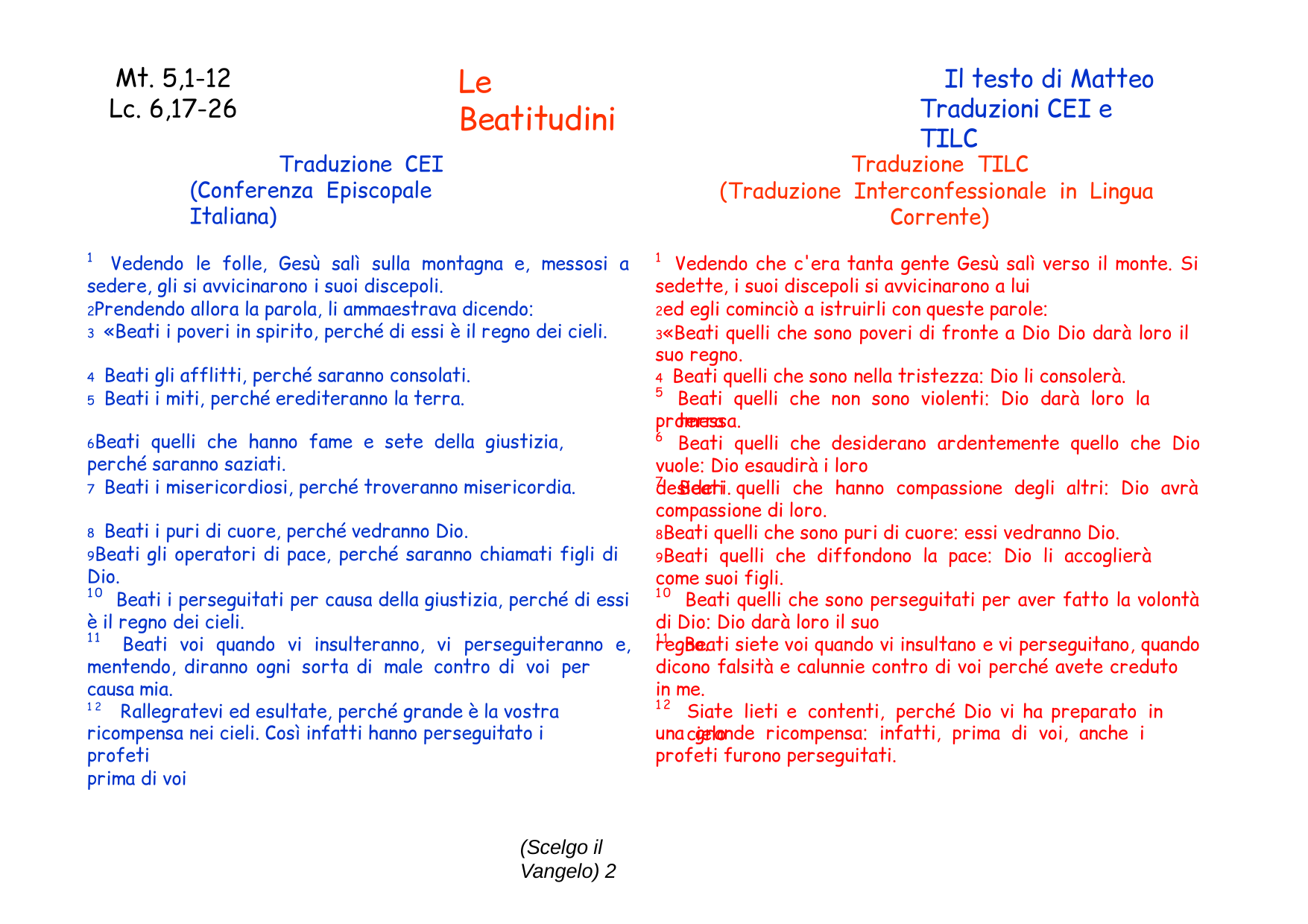

Mt. 5,1-12
Lc. 6,17-26
Le  Beatitudini
Il testo di Matteo Traduzioni CEI e TILC
Traduzione  TILC
(Traduzione  Interconfessionale  in  Lingua  Corrente)
Traduzione  CEI (Conferenza  Episcopale  Italiana)
1
1
Vedendo  le  folle,  Gesù  salì  sulla  montagna  e,  messosi  a
Vedendo che c'era tanta gente Gesù salì verso il monte. Si
sedere, gli si avvicinarono i suoi discepoli.
Prendendo allora la parola, li ammaestrava dicendo:
«Beati i poveri in spirito, perché di essi è il regno dei cieli.

Beati gli afflitti, perché saranno consolati.
Beati i miti, perché erediteranno la terra.

Beati  quelli  che  hanno  fame  e  sete  della  giustizia,  perché saranno saziati.
Beati i misericordiosi, perché troveranno misericordia.

Beati i puri di cuore, perché vedranno Dio.
Beati gli operatori di pace, perché saranno chiamati figli di Dio.
sedette, i suoi discepoli si avvicinarono a lui
ed egli cominciò a istruirli con queste parole:
«Beati quelli che sono poveri di fronte a Dio Dio darà loro il suo regno.
Beati quelli che sono nella tristezza: Dio li consolerà.
5
Beati  quelli  che  non  sono  violenti:  Dio  darà  loro  la  terra
promessa.
6
Beati  quelli  che  desiderano  ardentemente  quello  che  Dio
vuole: Dio esaudirà i loro desideri.
7
Beati  quelli  che  hanno  compassione  degli  altri:  Dio  avrà
compassione di loro.
Beati quelli che sono puri di cuore: essi vedranno Dio.
Beati  quelli  che  diffondono  la  pace:  Dio  li  accoglierà  come suoi figli.
10
10
Beati i perseguitati per causa della giustizia, perché di essi
Beati quelli che sono perseguitati per aver fatto la volontà
è il regno dei cieli.
di Dio: Dio darà loro il suo regno.
11
11
Beati  voi  quando  vi  insulteranno,  vi  perseguiteranno  e,
Beati siete voi quando vi insultano e vi perseguitano, quando
mentendo, diranno ogni  sorta di  male  contro di  voi  per  causa mia.
12   Rallegratevi ed esultate, perché grande è la vostra ricompensa nei cieli. Così infatti hanno perseguitato i profeti
prima di voi
dicono falsità e calunnie contro di voi perché avete creduto in me.
12
Siate  lieti e  contenti,  perché Dio vi ha preparato  in cielo
una  grande  ricompensa:  infatti,  prima  di  voi,  anche  i  profeti furono perseguitati.
(Scelgo il Vangelo) 2